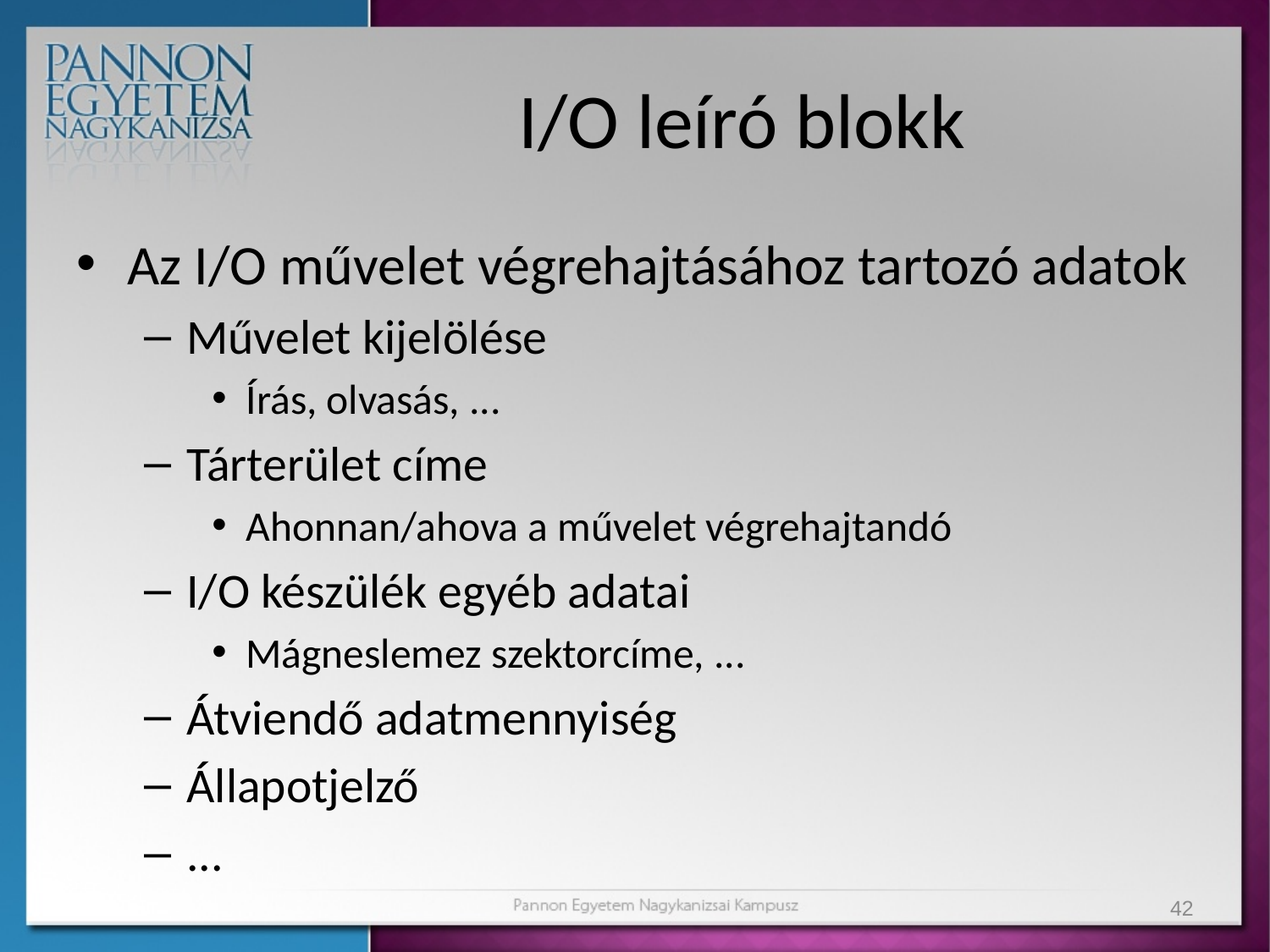

# I/O leíró blokk
Az I/O művelet végrehajtásához tartozó adatok
Művelet kijelölése
Írás, olvasás, ...
Tárterület címe
Ahonnan/ahova a művelet végrehajtandó
I/O készülék egyéb adatai
Mágneslemez szektorcíme, ...
Átviendő adatmennyiség
Állapotjelző
...
42